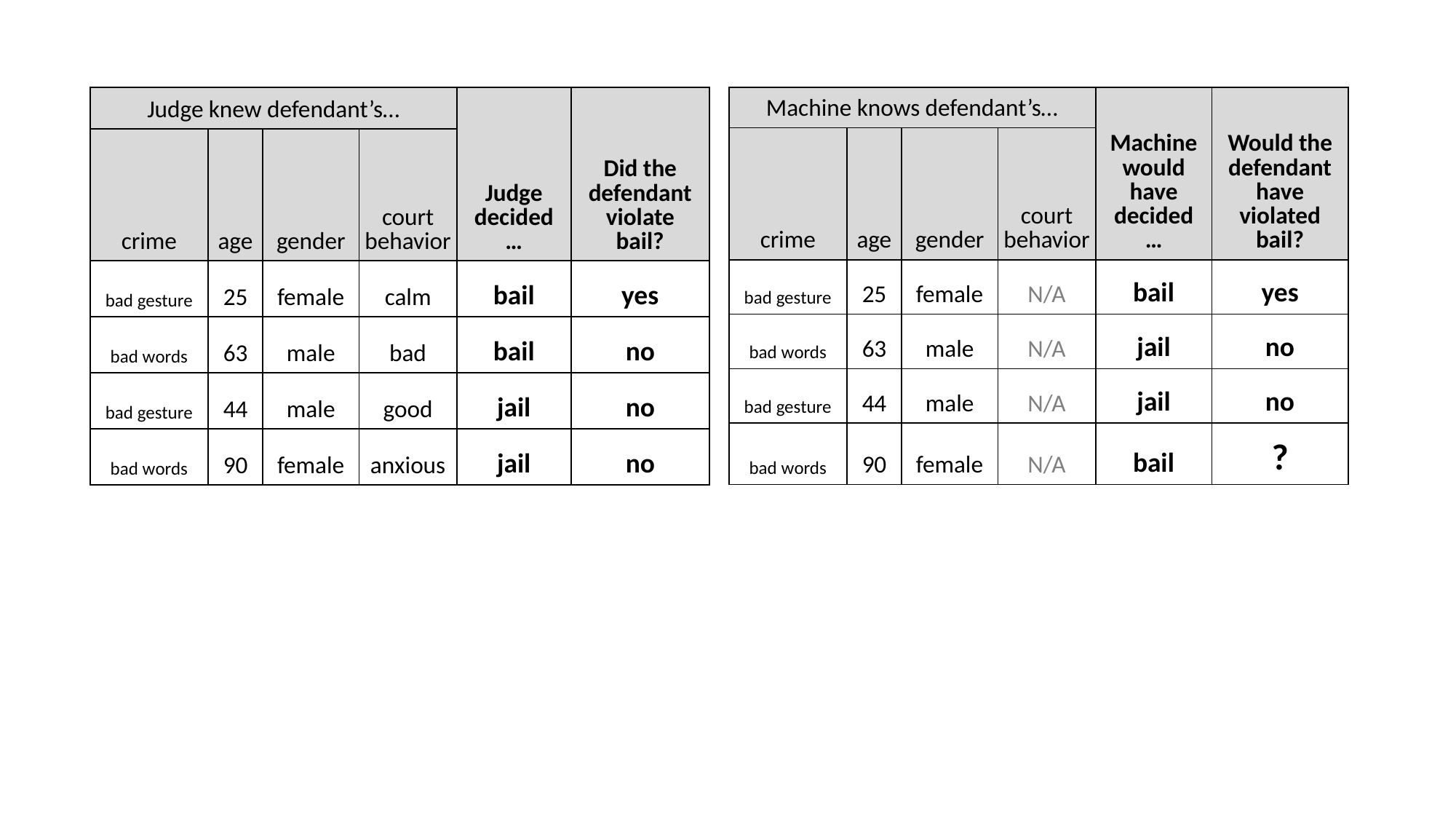

| Judge knew defendant’s… |  |  |  | Judge decided… | Did the defendant violate bail? |
| --- | --- | --- | --- | --- | --- |
| crime | age | gender | court behavior |  |  |
| bad gesture | 25 | female | calm | bail | yes |
| bad words | 63 | male | bad | bail | no |
| bad gesture | 44 | male | good | jail | no |
| bad words | 90 | female | anxious | jail | no |
| Machine knows defendant’s… |  |  |  | Machine would have decided … | Would the defendant have violated bail? |
| --- | --- | --- | --- | --- | --- |
| crime | age | gender | court behavior |  |  |
| bad gesture | 25 | female | N/A | bail | yes |
| bad words | 63 | male | N/A | jail | no |
| bad gesture | 44 | male | N/A | jail | no |
| bad words | 90 | female | N/A | bail | ? |